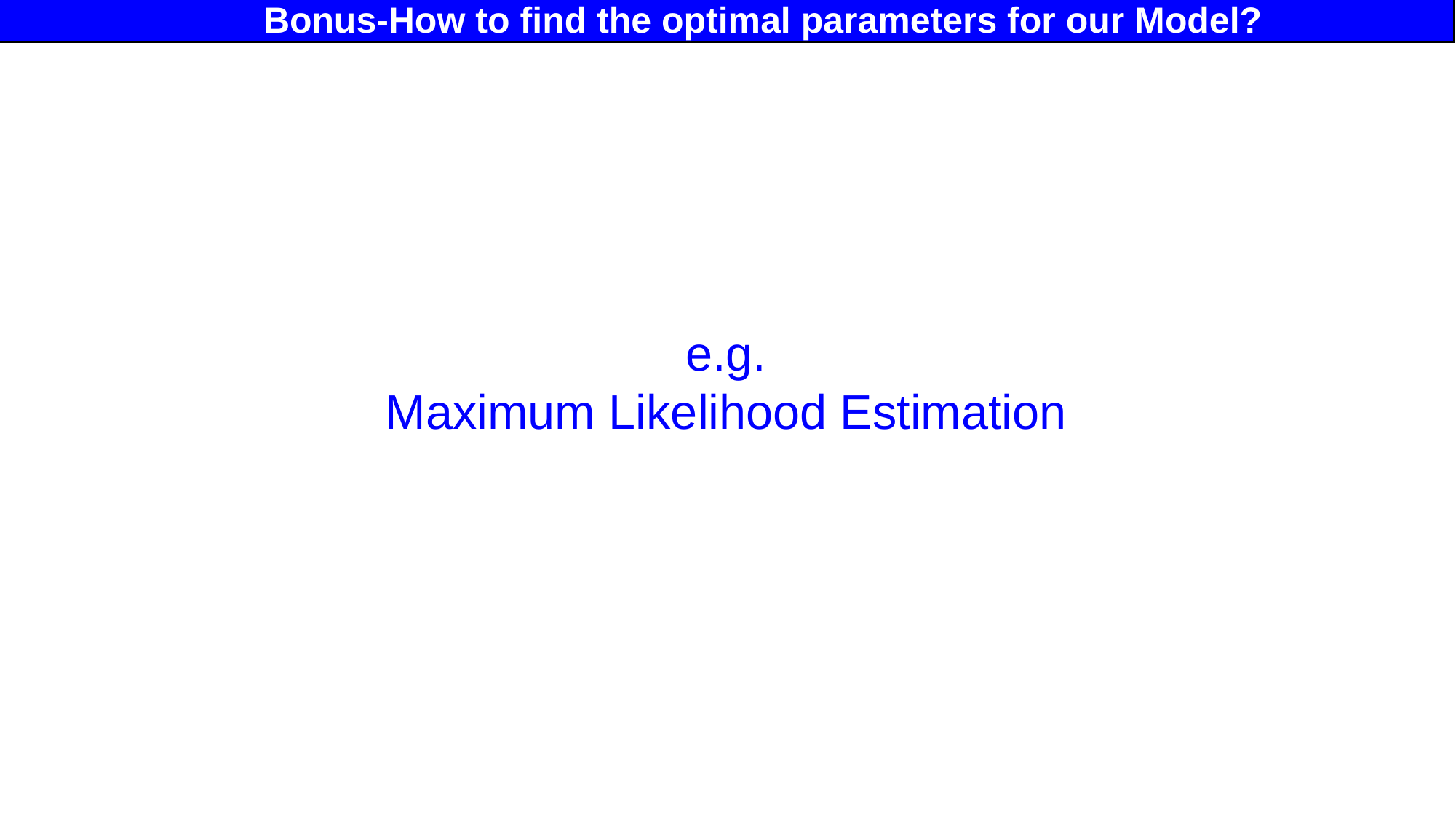

Bonus-How to find the optimal parameters for our Model?

e.g.
Maximum Likelihood Estimation